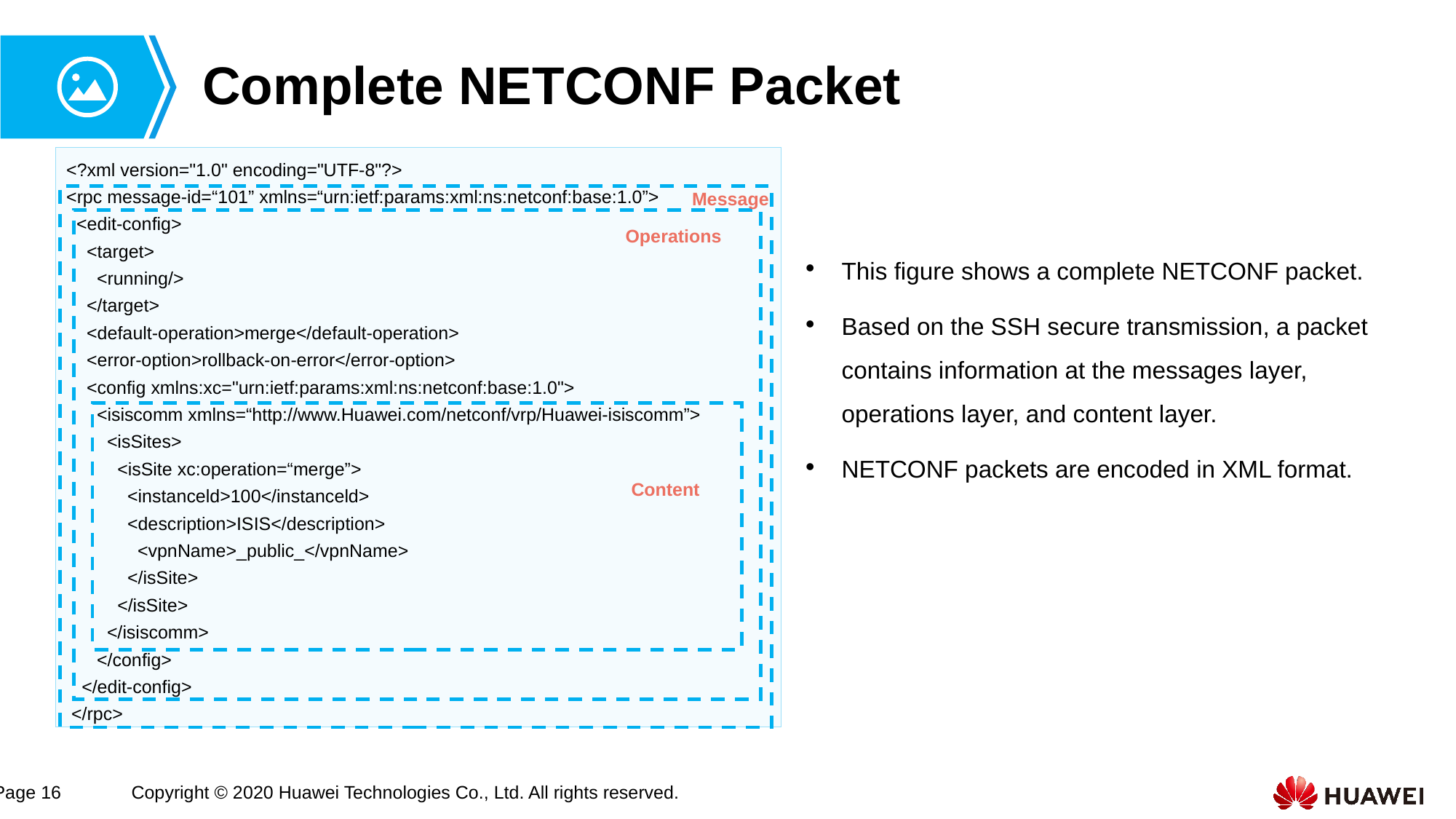

# Complete NETCONF Packet
<?xml version="1.0" encoding="UTF-8"?>
<rpc message-id=“101” xmlns=“urn:ietf:params:xml:ns:netconf:base:1.0”>
  <edit-config>
    <target>
      <running/>
    </target>
    <default-operation>merge</default-operation>
    <error-option>rollback-on-error</error-option>
    <config xmlns:xc="urn:ietf:params:xml:ns:netconf:base:1.0">
      <isiscomm xmlns=“http://www.Huawei.com/netconf/vrp/Huawei-isiscomm”>
        <isSites>
          <isSite xc:operation=“merge”>
            <instanceld>100</instanceld>
            <description>ISIS</description>
              <vpnName>_public_</vpnName>
            </isSite>
          </isSite>
        </isiscomm>
      </config>
   </edit-config>
 </rpc>
Message

Operations
This figure shows a complete NETCONF packet.
Based on the SSH secure transmission, a packet contains information at the messages layer, operations layer, and content layer.
NETCONF packets are encoded in XML format.

Content